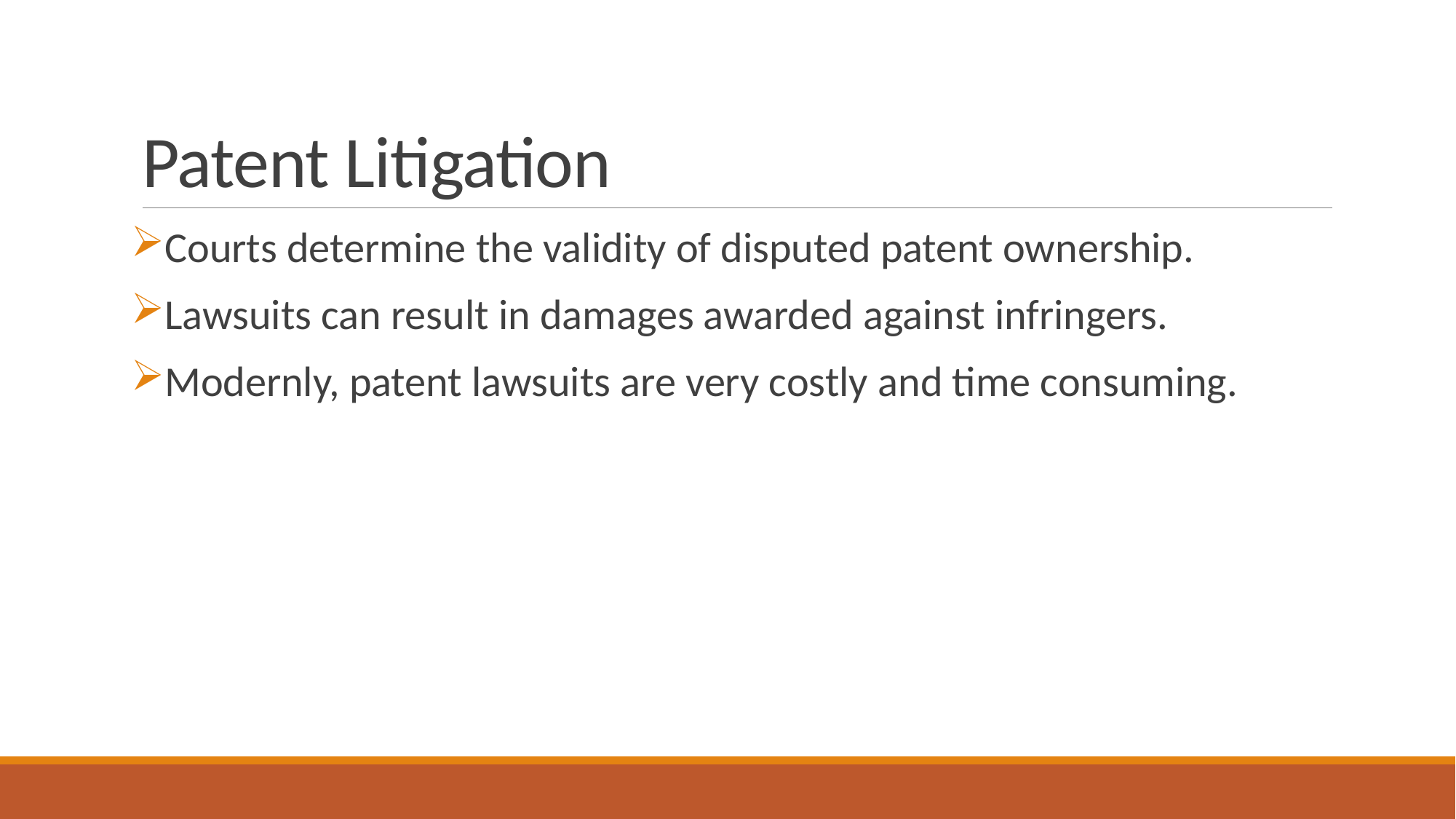

# Patent Litigation
Courts determine the validity of disputed patent ownership.
Lawsuits can result in damages awarded against infringers.
Modernly, patent lawsuits are very costly and time consuming.